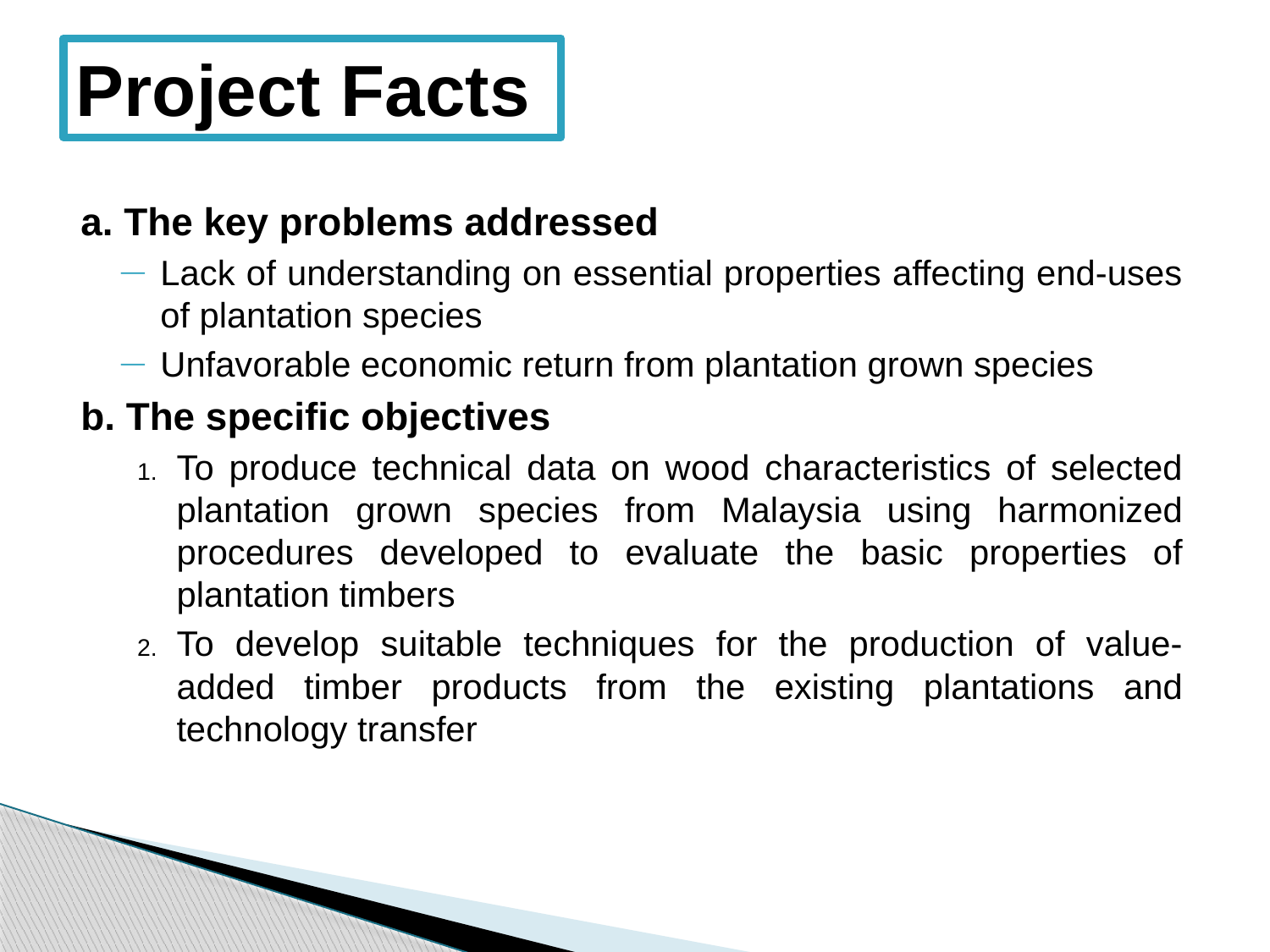

# Project Facts
a. The key problems addressed
Lack of understanding on essential properties affecting end-uses of plantation species
Unfavorable economic return from plantation grown species
b. The specific objectives
To produce technical data on wood characteristics of selected plantation grown species from Malaysia using harmonized procedures developed to evaluate the basic properties of plantation timbers
To develop suitable techniques for the production of value-added timber products from the existing plantations and technology transfer